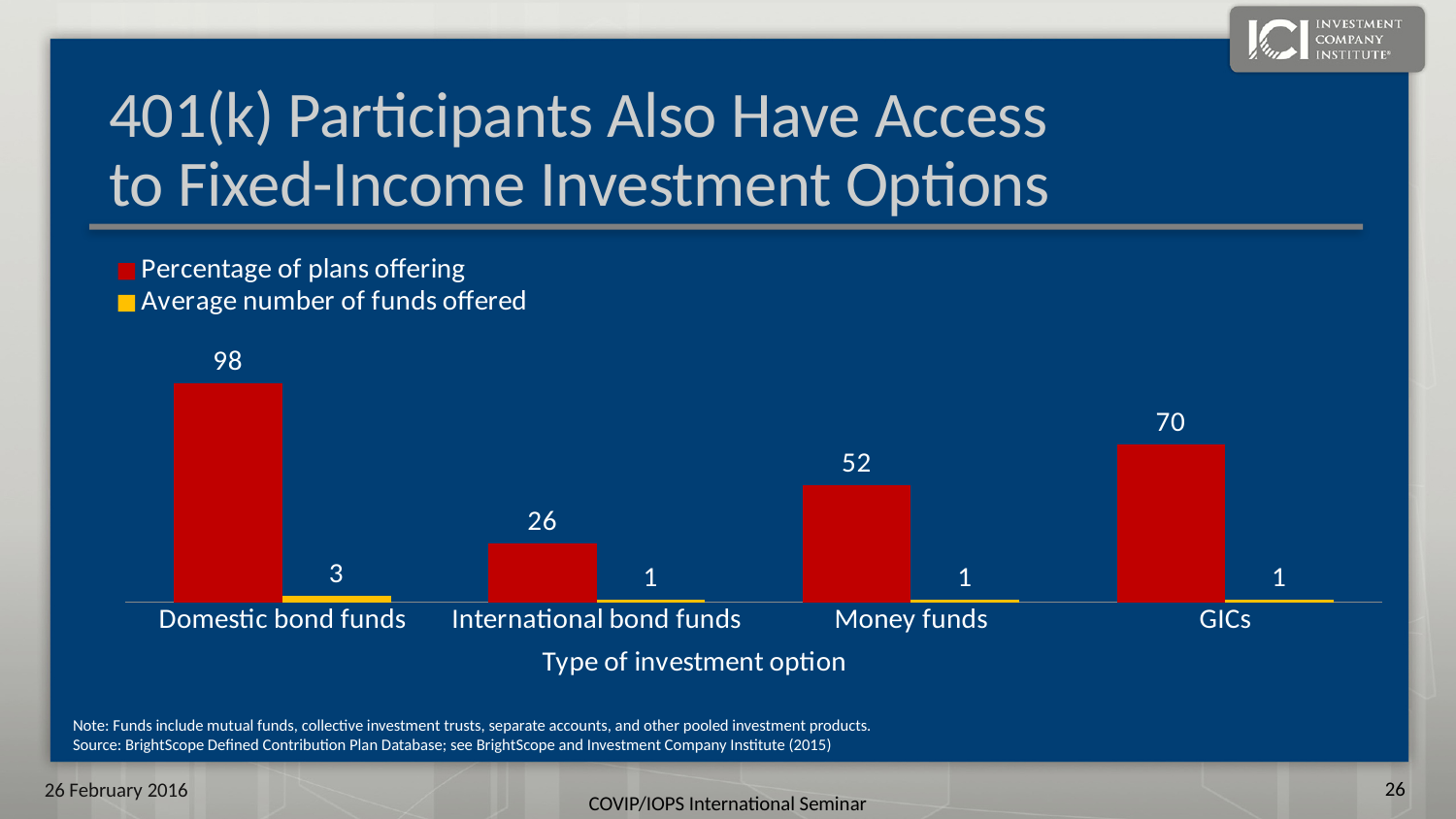

# 401(k) Participants Also Have Access to Fixed-Income Investment Options

### Chart

| Category | Percentage of plans offering | Average number of funds offered |
|---|---|---|
| Domestic bond funds | 97.5 | 2.7 |
| International bond funds | 26.0 | 1.2 |
| Money funds | 52.0 | 1.1 |
| GICs | 70.0 | 1.1 |
Note: Funds include mutual funds, collective investment trusts, separate accounts, and other pooled investment products.
Source: BrightScope Defined Contribution Plan Database; see BrightScope and Investment Company Institute (2015)
26 February 2016
26
COVIP/IOPS International Seminar